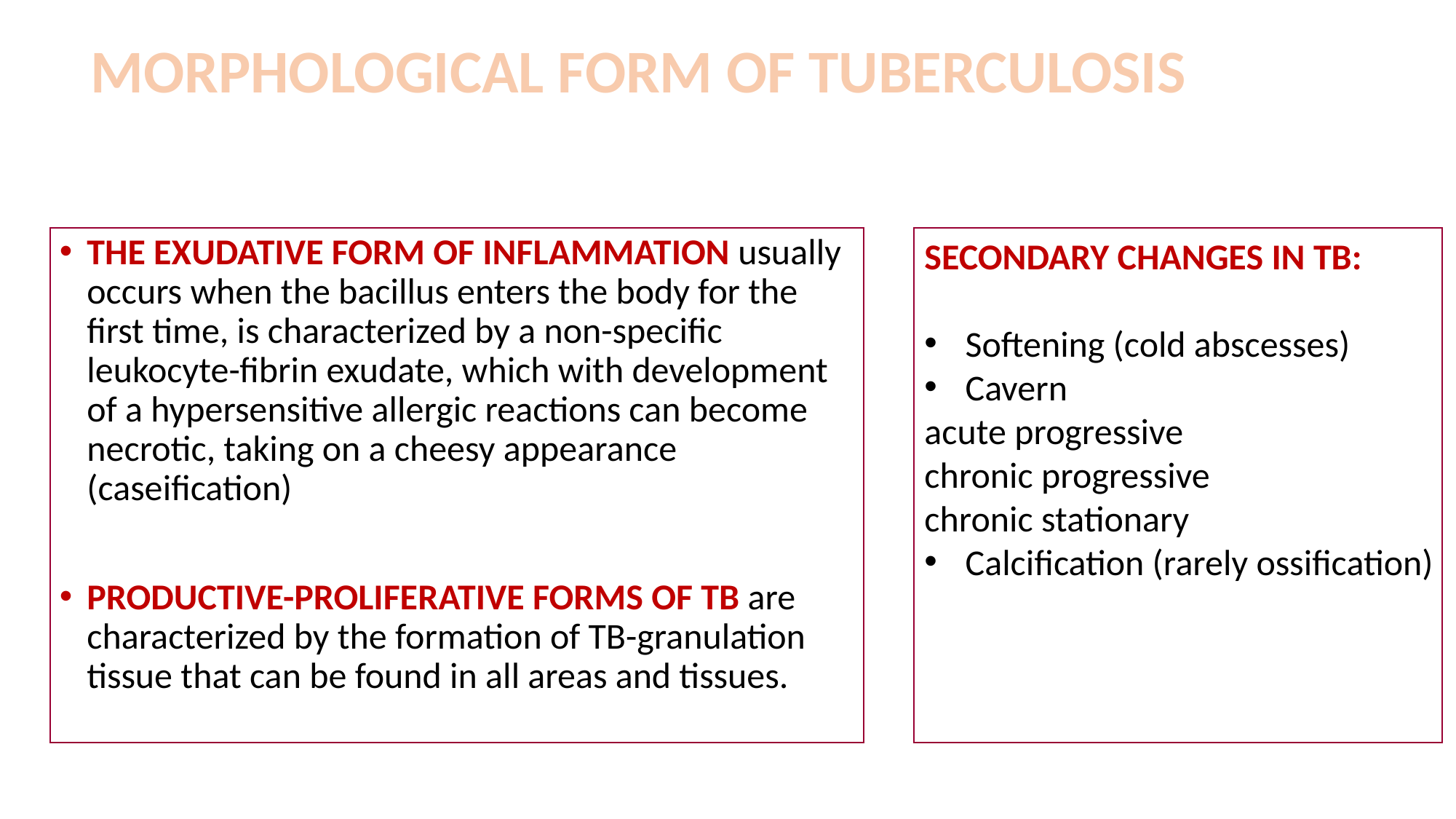

MORPHOLOGICAL FORM OF TUBERCULOSIS
THE EXUDATIVE FORM OF INFLAMMATION usually occurs when the bacillus enters the body for the first time, is characterized by a non-specific leukocyte-fibrin exudate, which with development of a hypersensitive allergic reactions can become necrotic, taking on a cheesy appearance (caseification)

PRODUCTIVE-PROLIFERATIVE FORMS OF TB are characterized by the formation of TB-granulation tissue that can be found in all areas and tissues.

SECONDARY CHANGES IN TB:

Softening (cold abscesses)
Cavern
acute progressive
chronic progressive
chronic stationary
Calcification (rarely ossification)